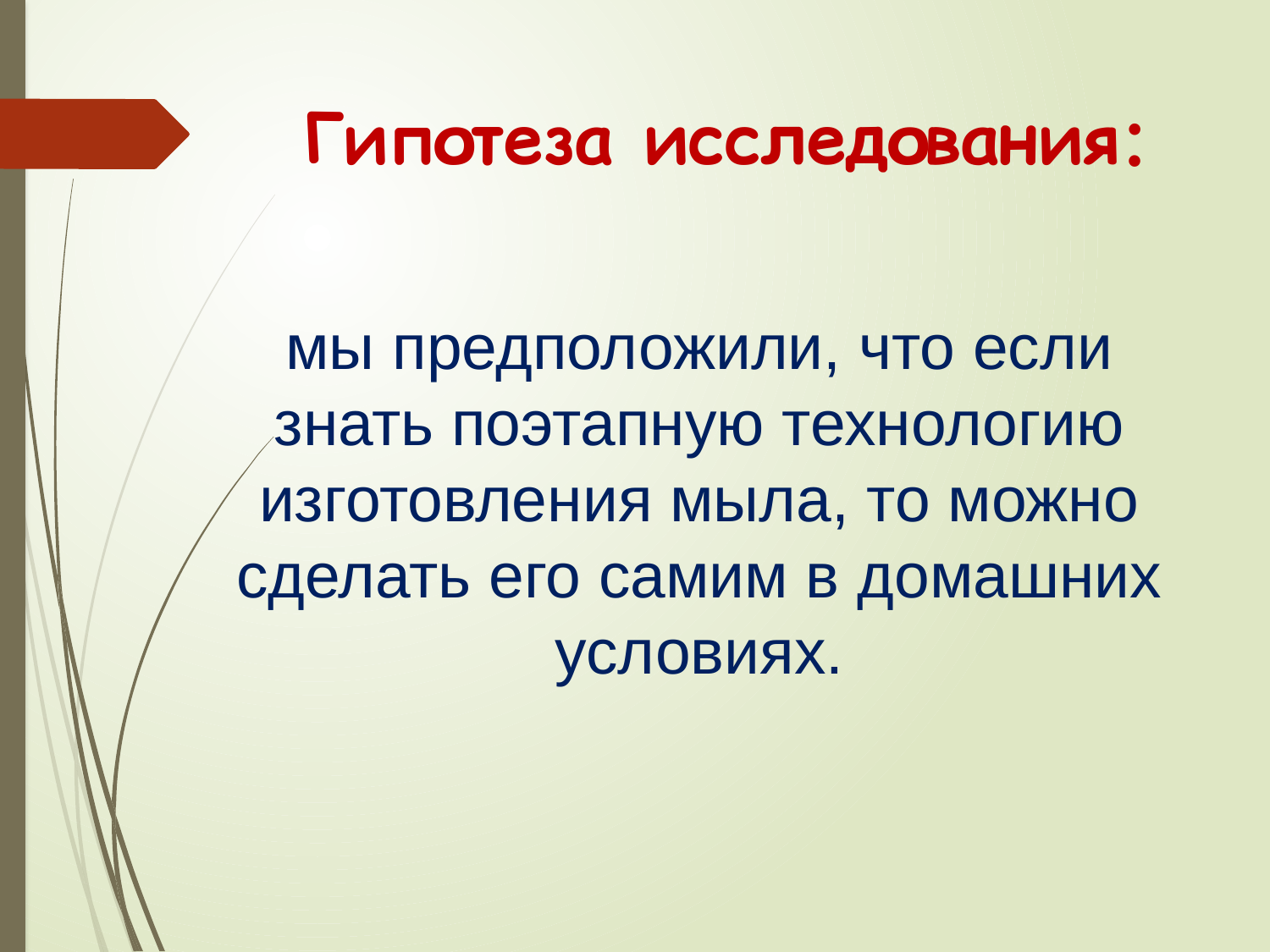

# Гипотеза исследования:
мы предположили, что если знать поэтапную технологию изготовления мыла, то можно сделать его самим в домашних условиях.